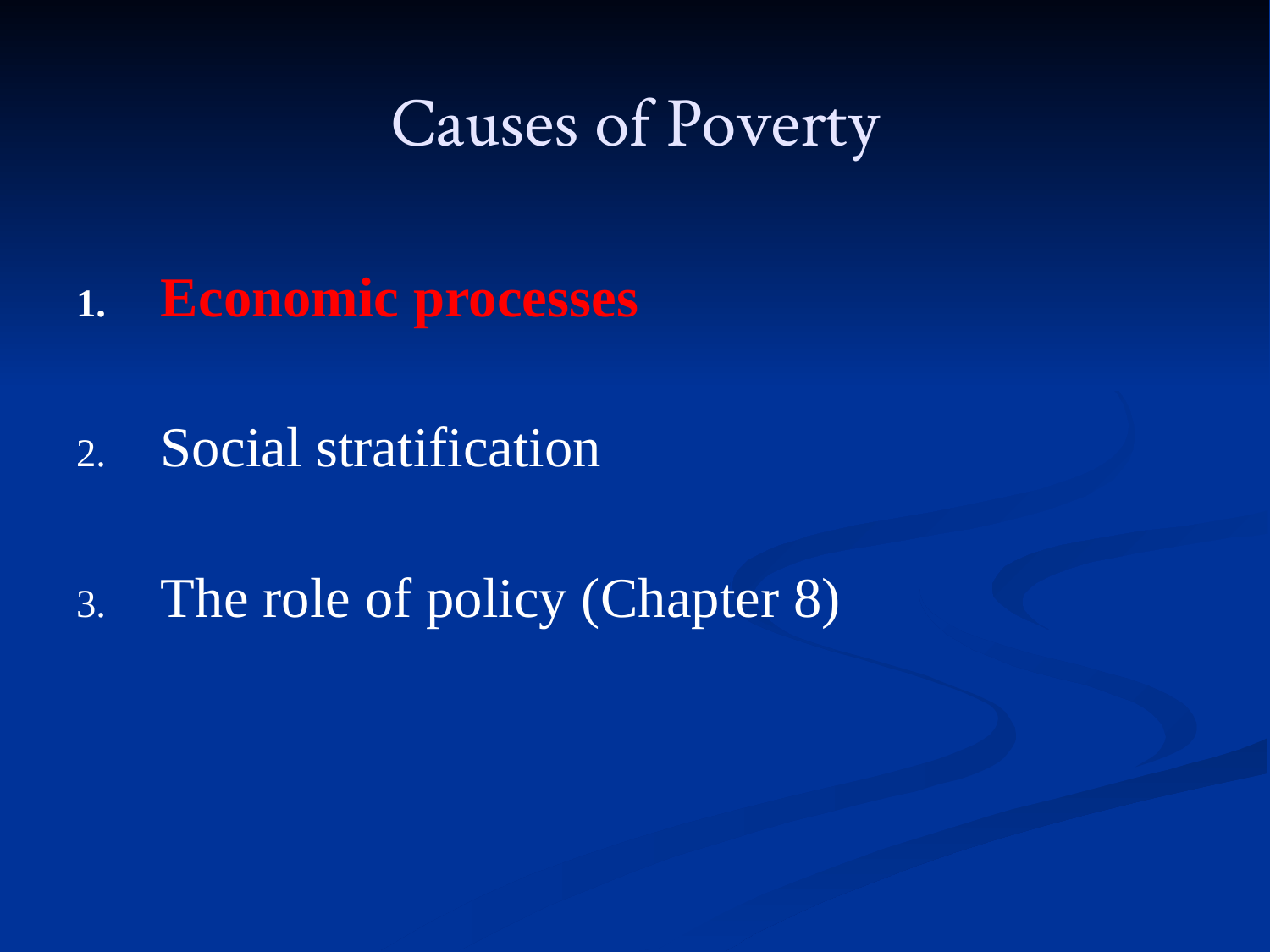

Causes of Poverty
# Economic processes

Social stratification

The role of policy (Chapter 8)